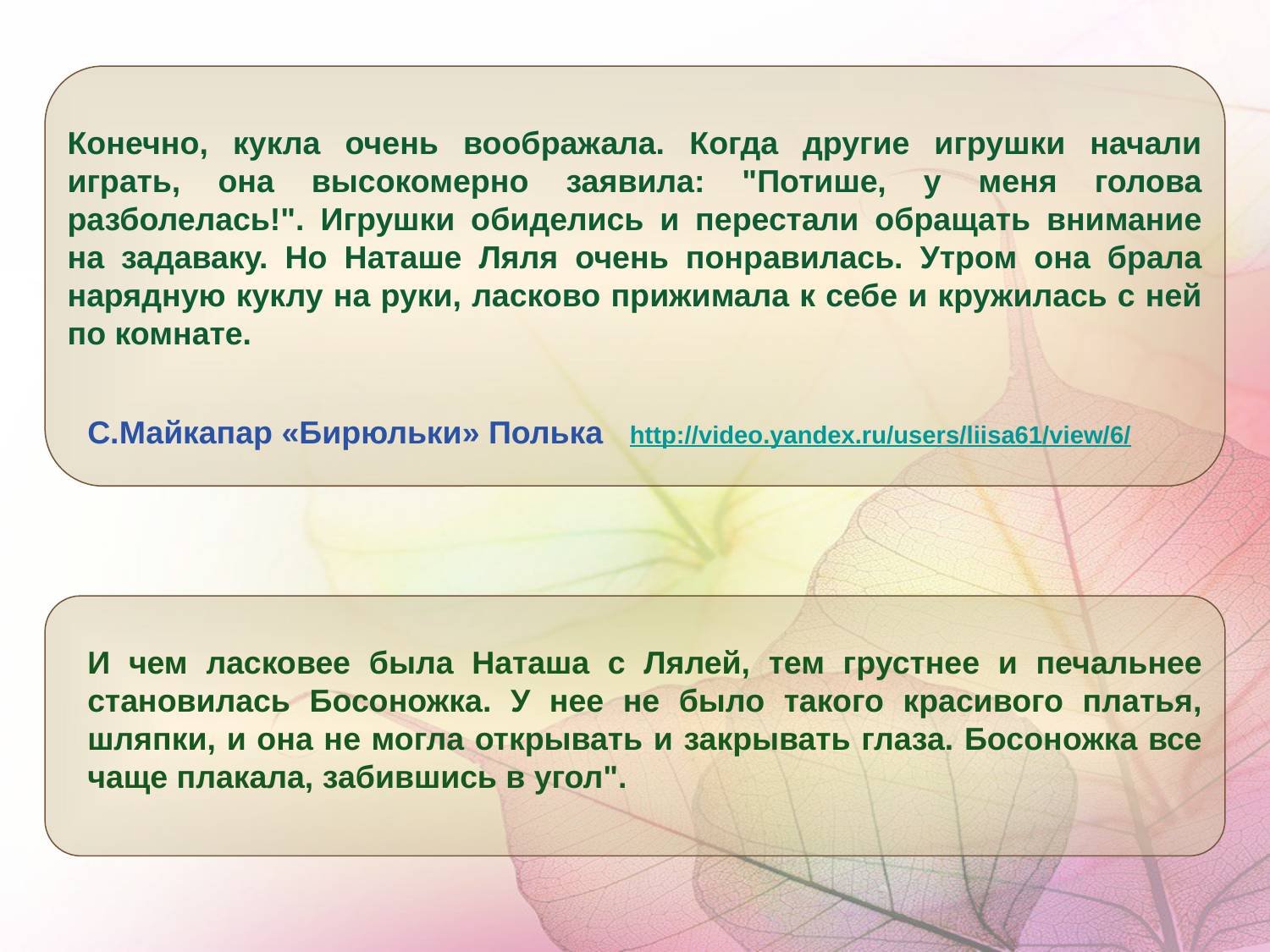

Конечно, кукла очень воображала. Когда другие игрушки начали играть, она высокомерно заявила: "Потише, у меня голова разболелась!". Игрушки обиделись и перестали обращать внимание на задаваку. Но Наташе Ляля очень понравилась. Утром она брала нарядную куклу на руки, ласково прижимала к себе и кружилась с ней по комнате.
С.Майкапар «Бирюльки» Полька   http://video.yandex.ru/users/liisa61/view/6/

И чем ласковее была Наташа с Лялей, тем грустнее и печальнее становилась Босоножка. У нее не было такого красивого платья, шляпки, и она не могла открывать и закрывать глаза. Босоножка все чаще плакала, забившись в угол".